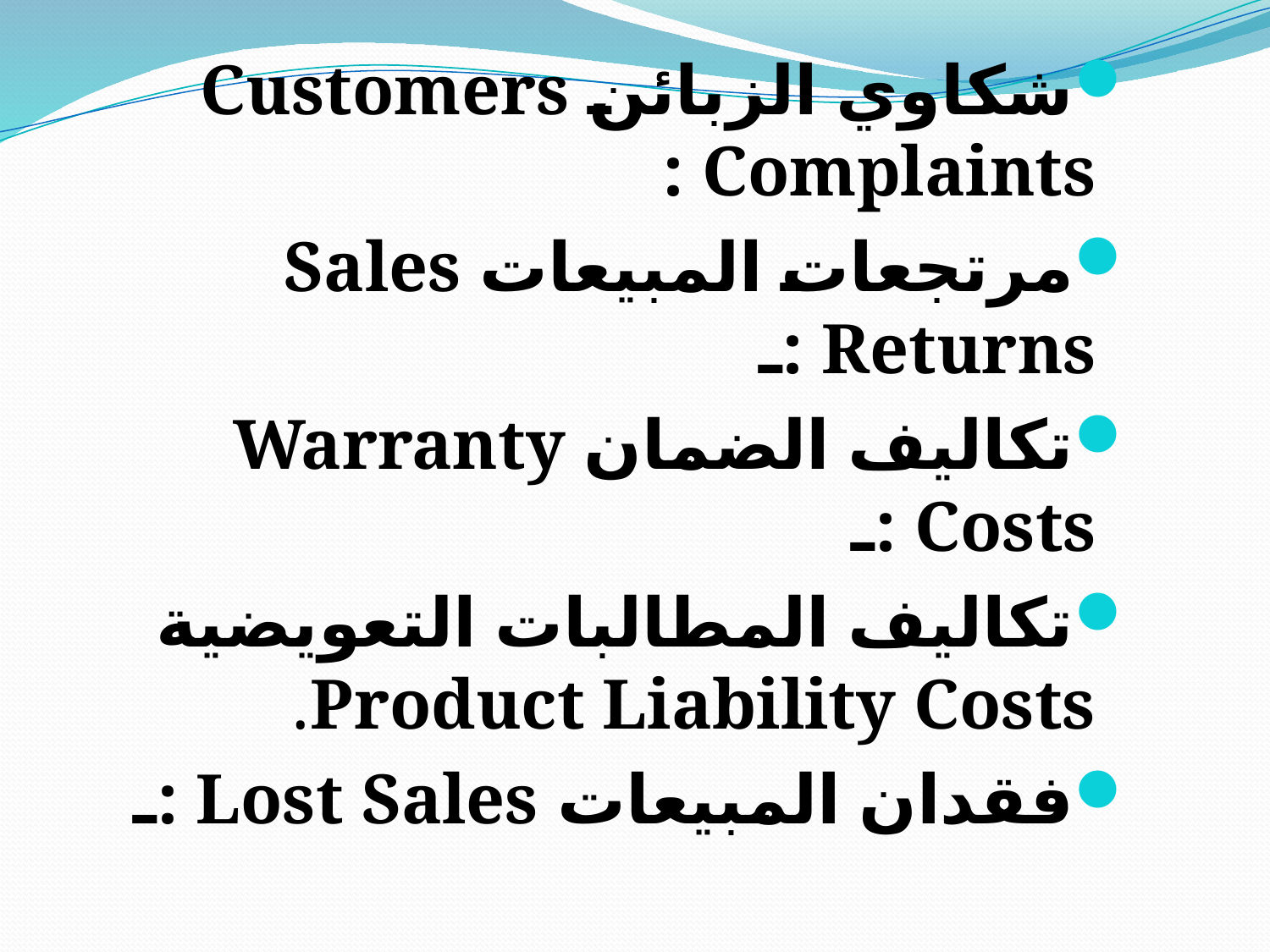

شكاوي الزبائن Customers Complaints :
مرتجعات المبيعات Sales Returns :ـ
تكاليف الضمان Warranty Costs :ـ
تكاليف المطالبات التعويضية Product Liability Costs.
فقدان المبيعات Lost Sales :ـ